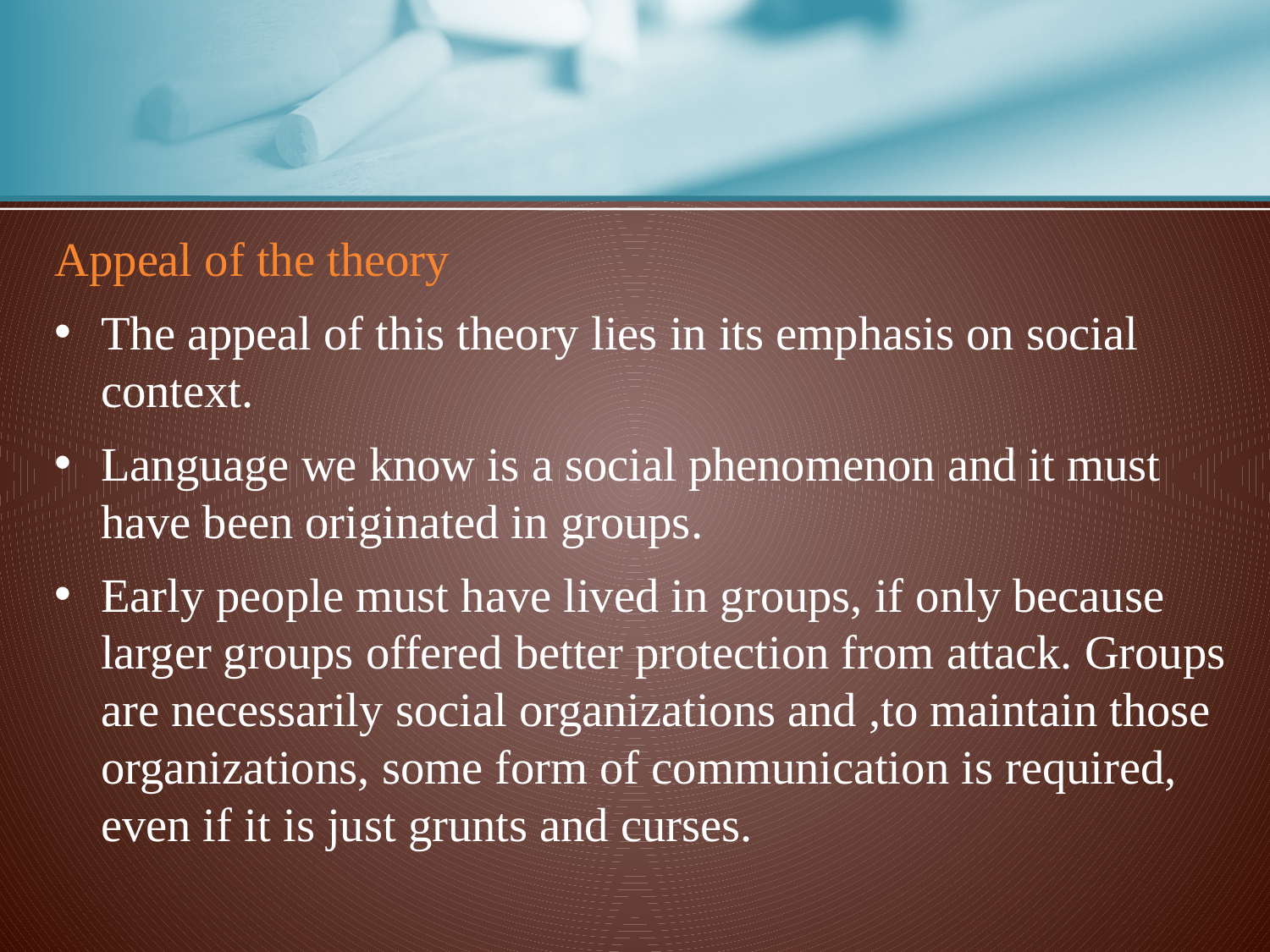

Appeal of the theory
The appeal of this theory lies in its emphasis on social context.
Language we know is a social phenomenon and it must have been originated in groups.
Early people must have lived in groups, if only because larger groups offered better protection from attack. Groups are necessarily social organizations and ,to maintain those organizations, some form of communication is required, even if it is just grunts and curses.